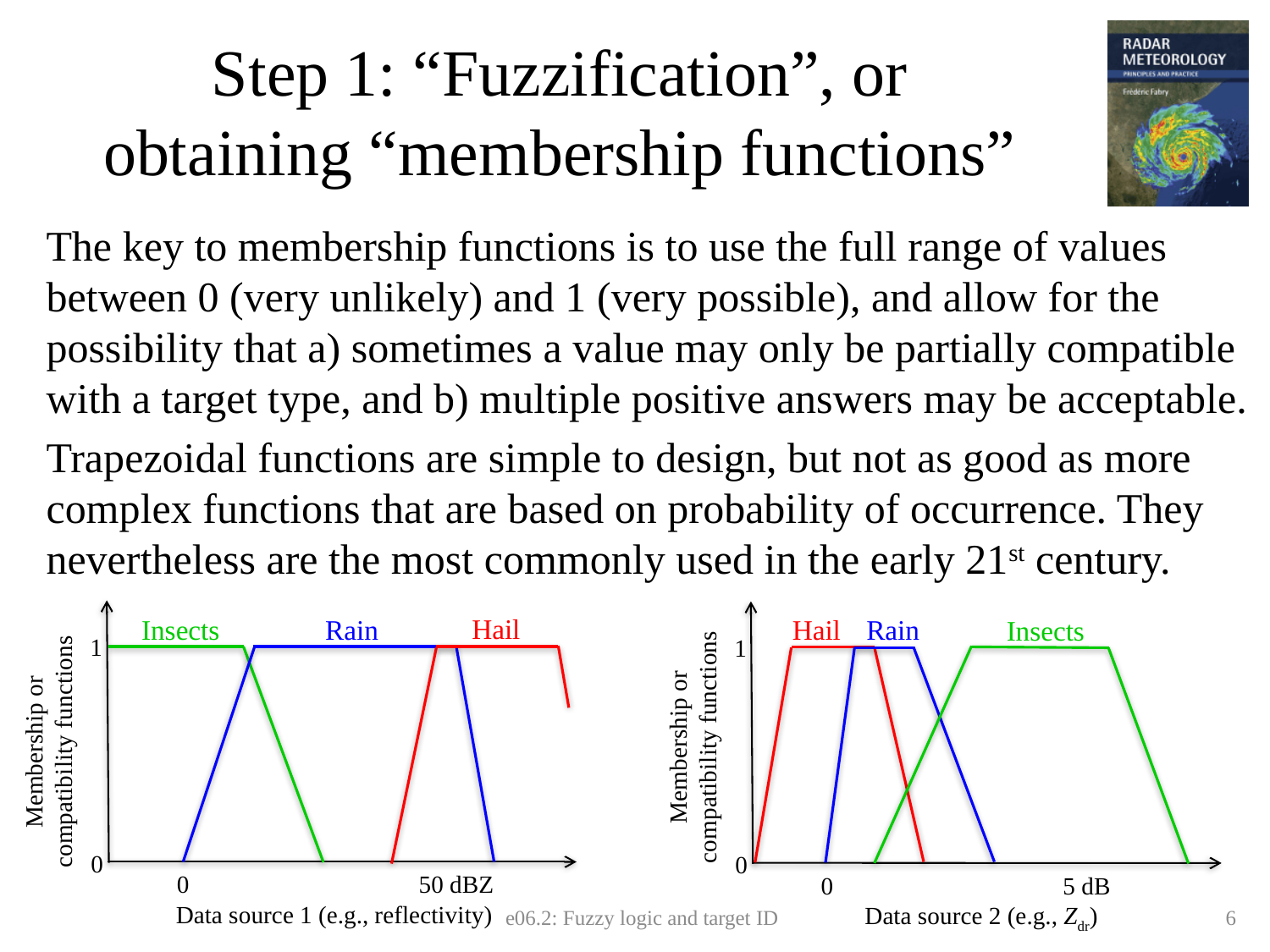

# Step 1: “Fuzzification”, or obtaining “membership functions”
The key to membership functions is to use the full range of values between 0 (very unlikely) and 1 (very possible), and allow for the possibility that a) sometimes a value may only be partially compatible with a target type, and b) multiple positive answers may be acceptable.
Trapezoidal functions are simple to design, but not as good as more complex functions that are based on probability of occurrence. They nevertheless are the most commonly used in the early 21st century.
Hail
Rain
Hail
Insects
Rain
Insects
1
1
Membership or
compatibility functions
Membership or
compatibility functions
0
0
0
50 dBZ
5 dB
0
e06.2: Fuzzy logic and target ID
6
Data source 1 (e.g., reflectivity)
Data source 2 (e.g., Zdr)